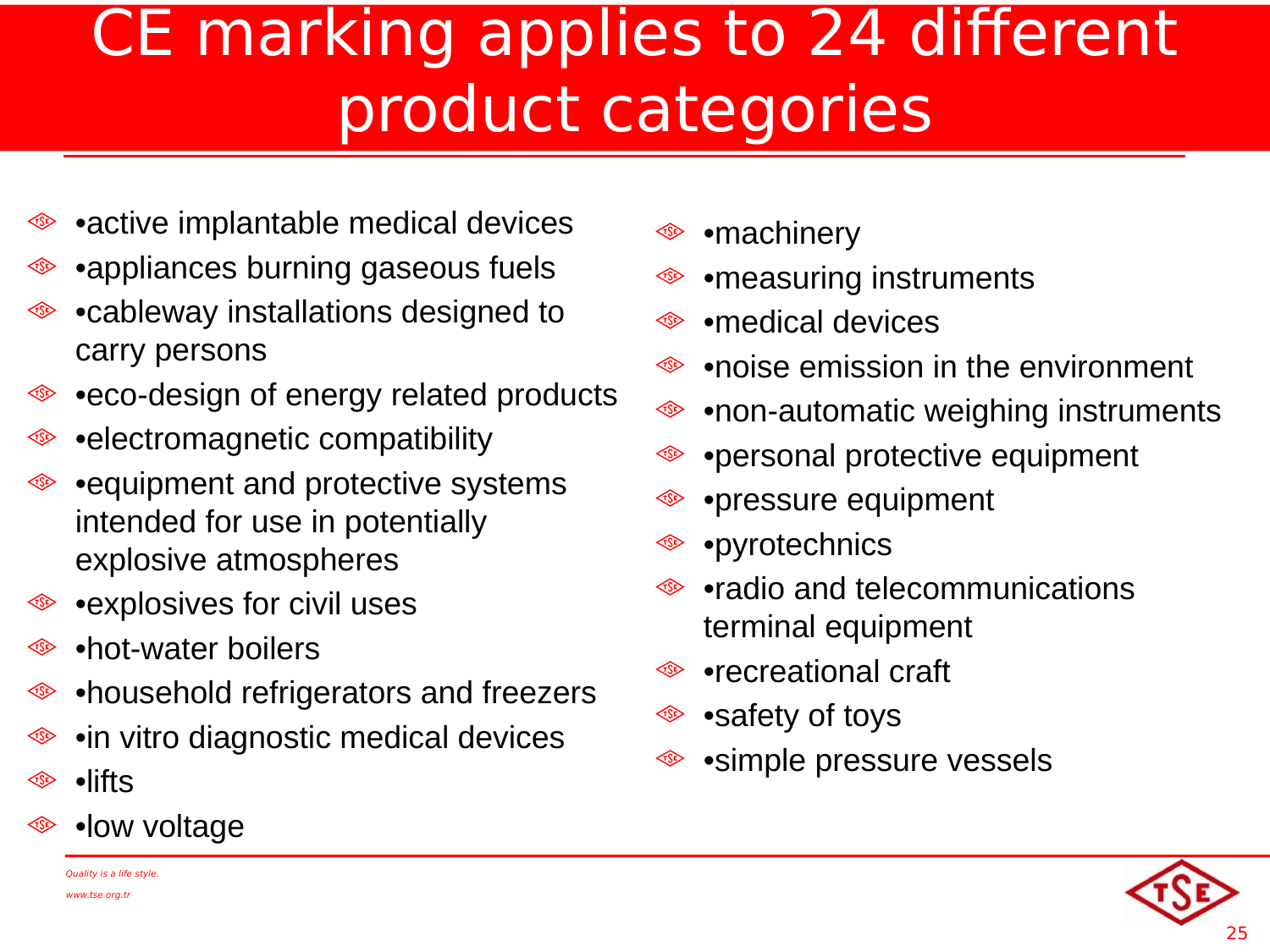

# CE marking applies to 24 different product categories
•active implantable medical devices
•appliances burning gaseous fuels
•cableway installations designed to carry persons
•eco-design of energy related products
•electromagnetic compatibility
•equipment and protective systems intended for use in potentially explosive atmospheres
•explosives for civil uses
•hot-water boilers
•household refrigerators and freezers
•in vitro diagnostic medical devices
•lifts
•low voltage

•machinery
•measuring instruments
•medical devices
•noise emission in the environment
•non-automatic weighing instruments
•personal protective equipment
•pressure equipment
•pyrotechnics
•radio and telecommunications terminal equipment
•recreational craft
•safety of toys
•simple pressure vessels

Quality is a life style.

www.tse.org.tr
25